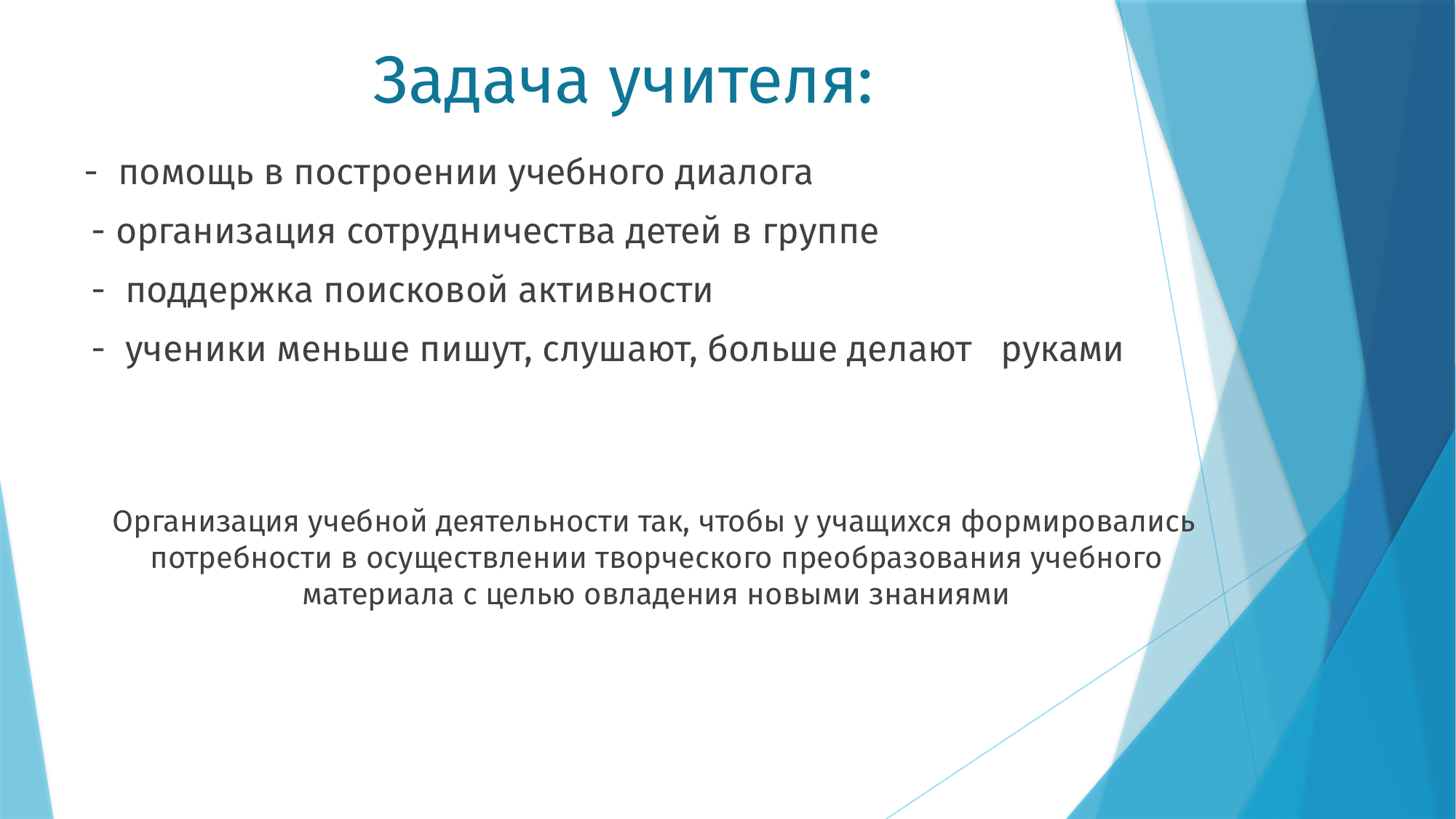

# Задача учителя:
   -  помощь в построении учебного диалога
   - организация сотрудничества детей в группе
   -  поддержка поисковой активности
   -  ученики меньше пишут, слушают, больше делают   руками

     Организация учебной деятельности так, чтобы у учащихся формировались потребности в осуществлении творческого преобразования учебного материала с целью овладения новыми знаниями